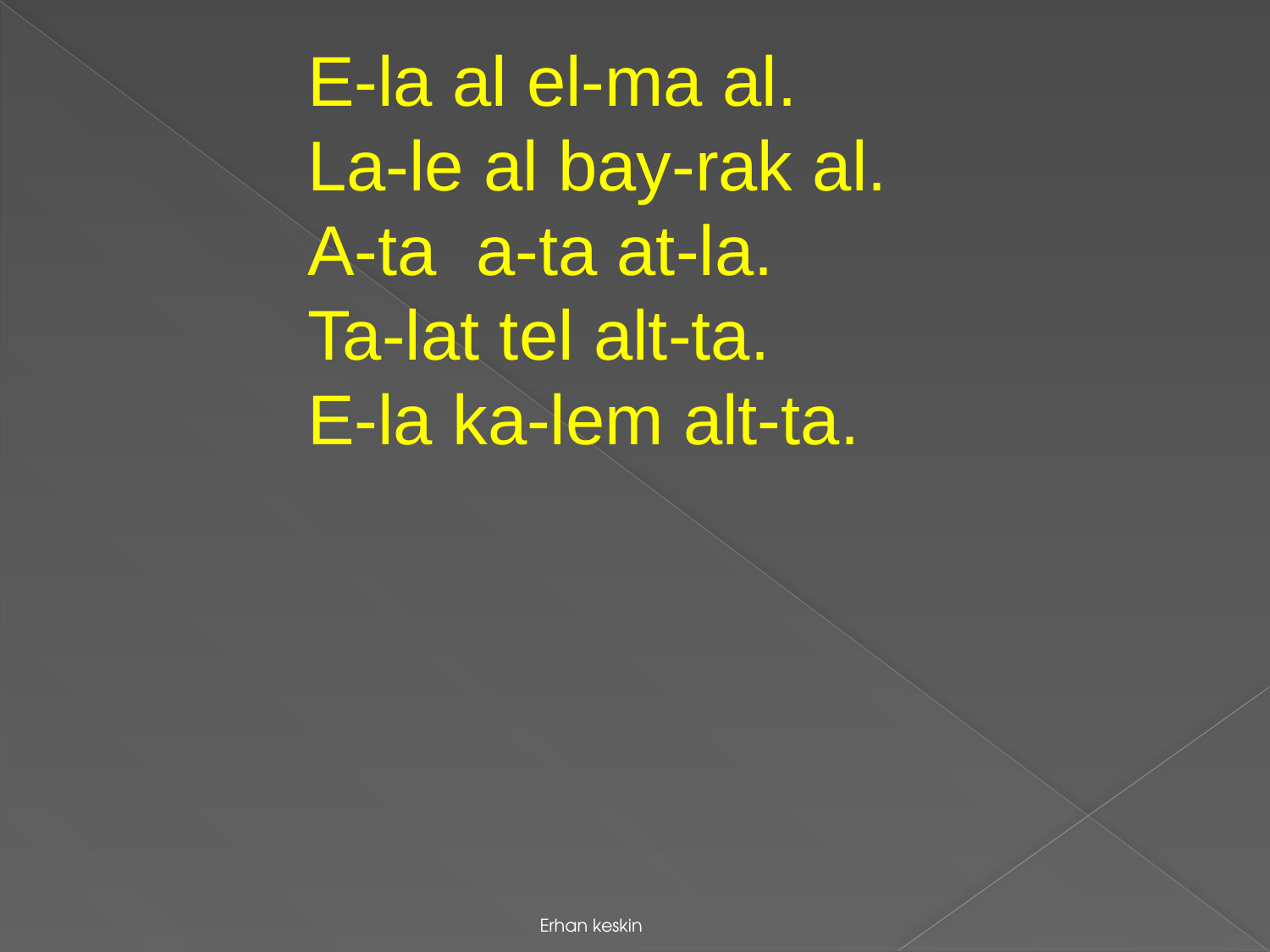

E-la al el-ma al.
La-le al bay-rak al.
A-ta  a-ta at-la.
Ta-lat tel alt-ta.
E-la ka-lem alt-ta.
Erhan keskin